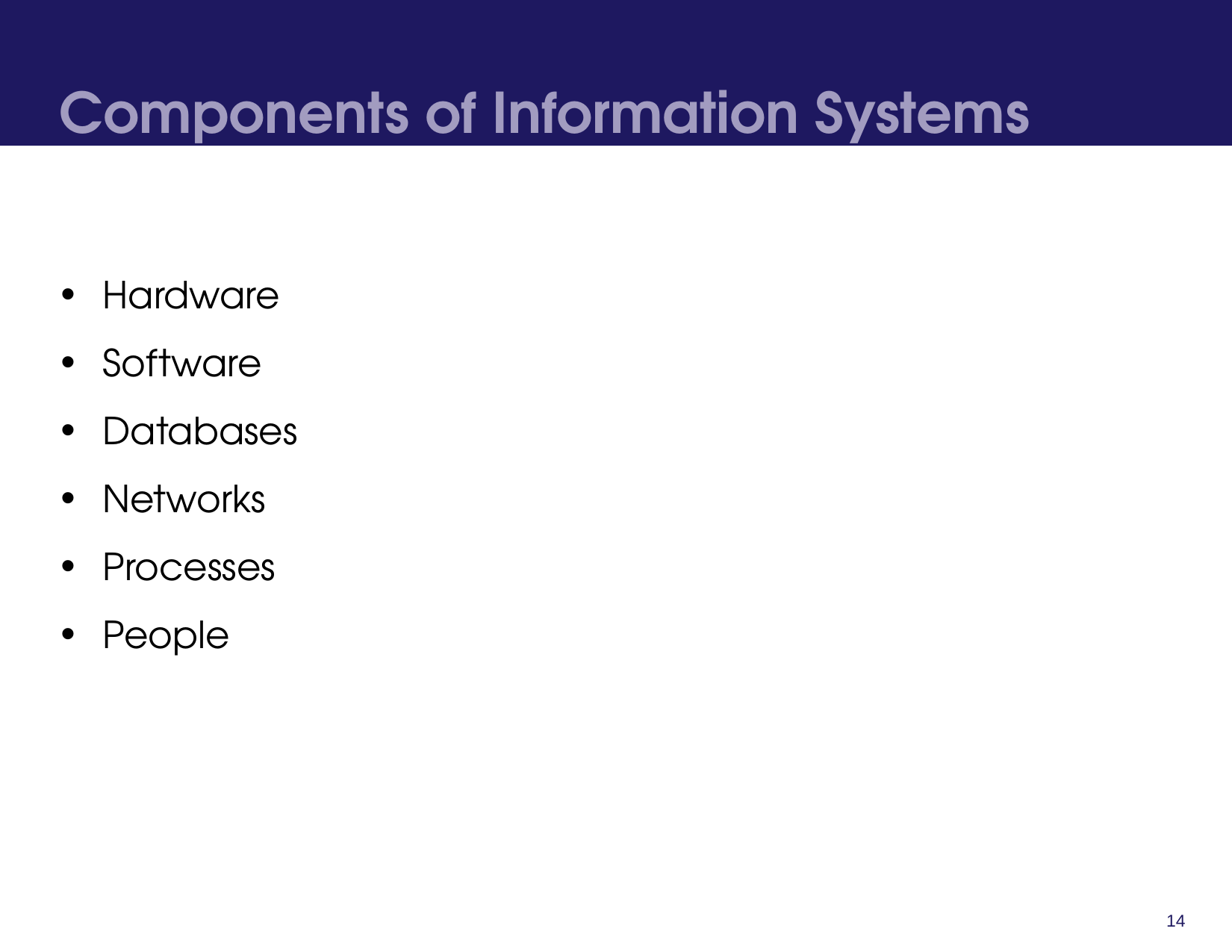

# Components of Information Systems
Hardware
Software
Databases
Networks
Processes
People
14